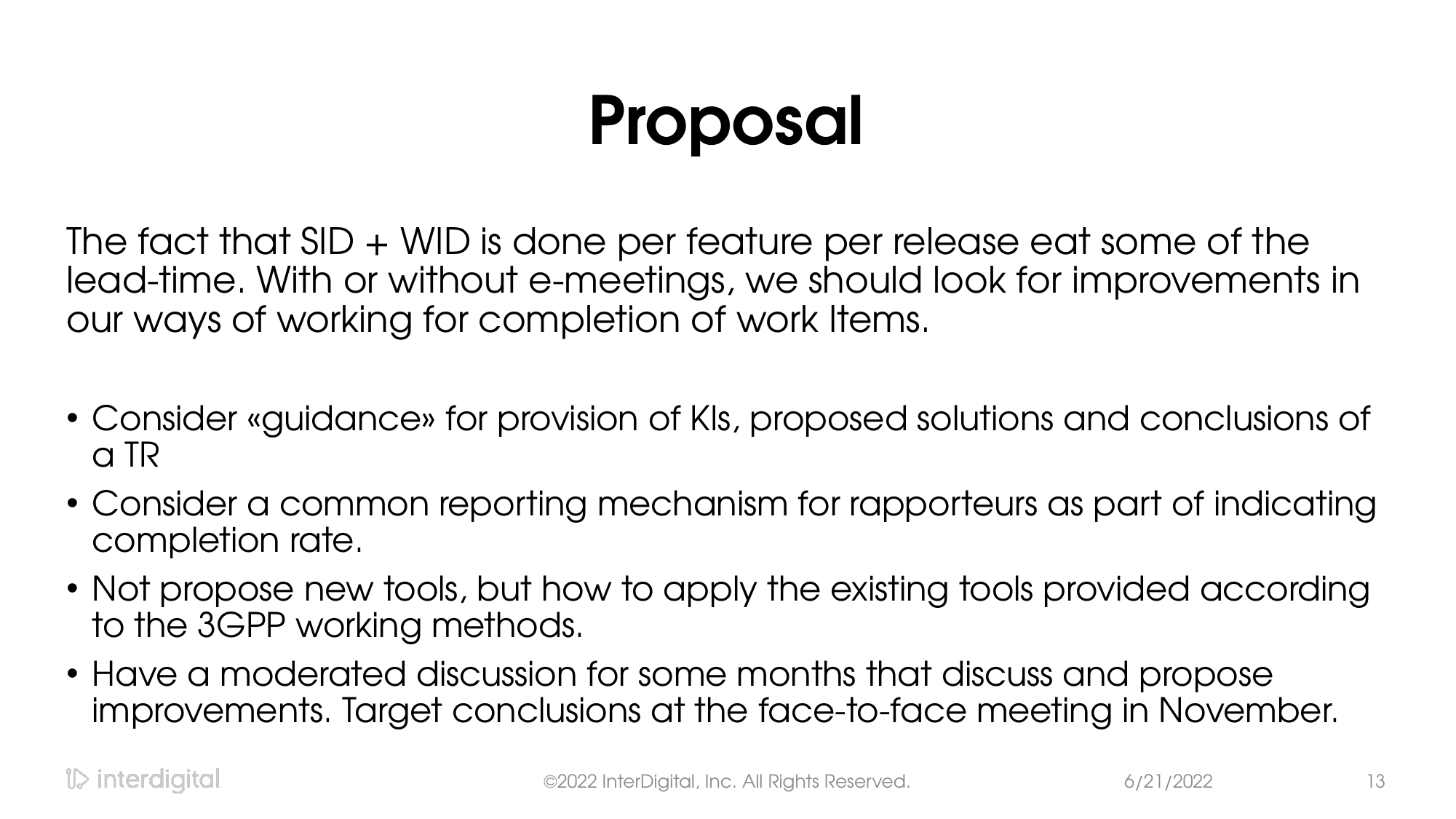

# Proposal
The fact that SID + WID is done per feature per release eat some of the lead-time. With or without e-meetings, we should look for improvements in our ways of working for completion of work Items.

Consider «guidance» for provision of KIs, proposed solutions and conclusions of a TR
Consider a common reporting mechanism for rapporteurs as part of indicating completion rate.
Not propose new tools, but how to apply the existing tools provided according to the 3GPP working methods.
Have a moderated discussion for some months that discuss and propose improvements. Target conclusions at the face-to-face meeting in November.

©2022 InterDigital, Inc. All Rights Reserved.
6/21/2022
13